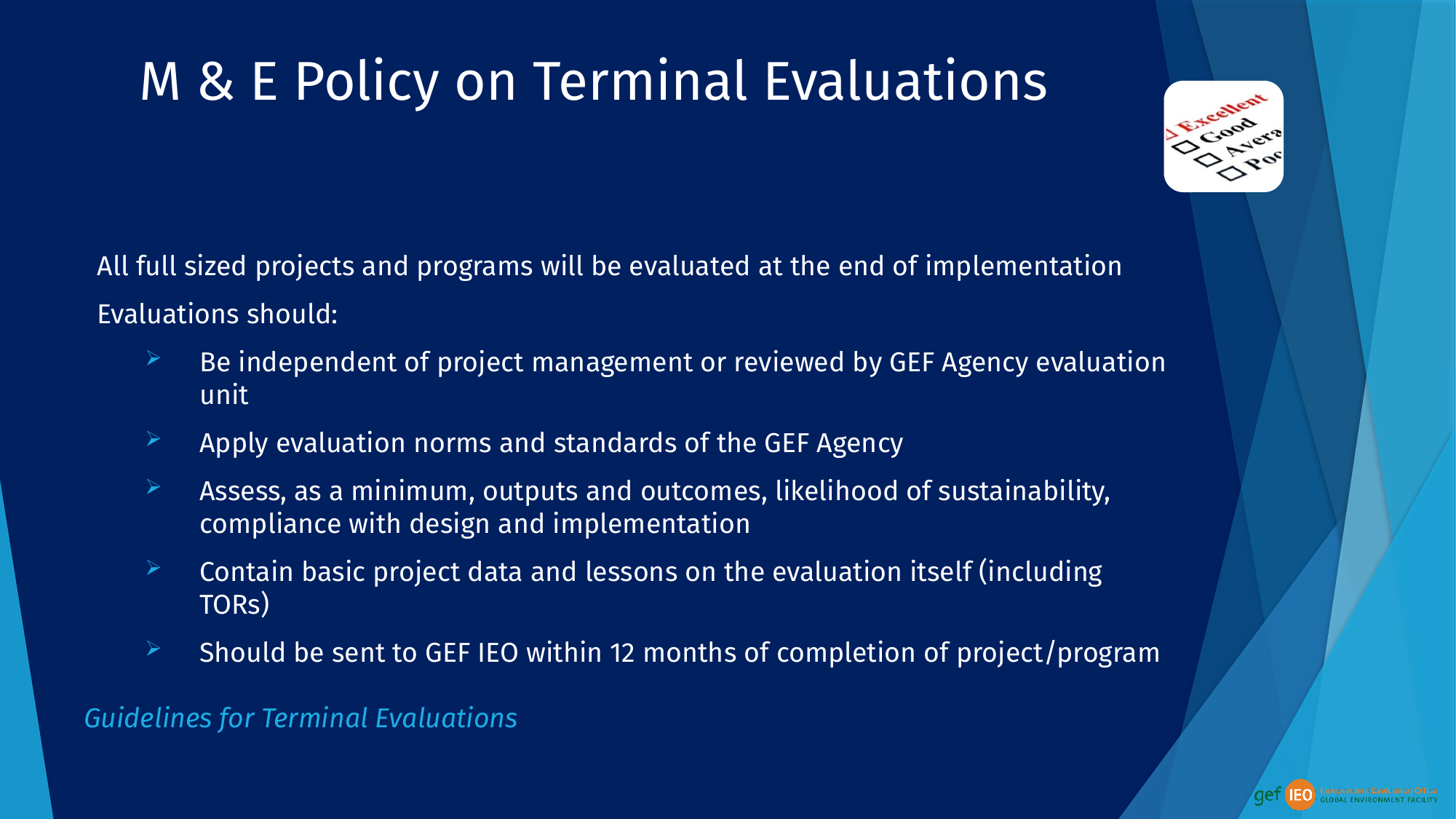

# M & E Policy on Terminal Evaluations

All full sized projects and programs will be evaluated at the end of implementation
Evaluations should:
Be independent of project management or reviewed by GEF Agency evaluation unit
Apply evaluation norms and standards of the GEF Agency
Assess, as a minimum, outputs and outcomes, likelihood of sustainability, compliance with design and implementation
Contain basic project data and lessons on the evaluation itself (including TORs)
Should be sent to GEF IEO within 12 months of completion of project/program
Guidelines for Terminal Evaluations